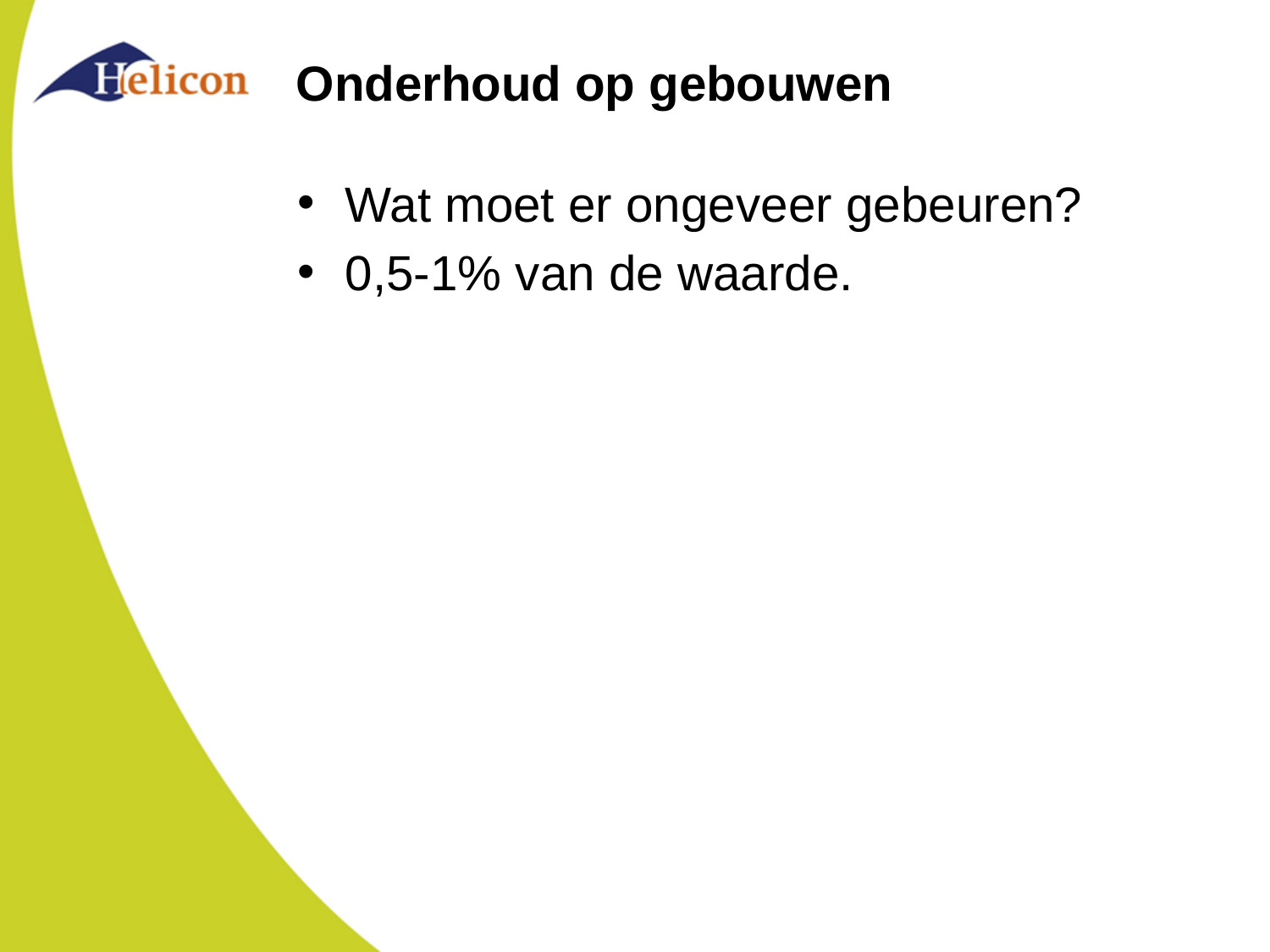

# Onderhoud op gebouwen
Wat moet er ongeveer gebeuren?
0,5-1% van de waarde.